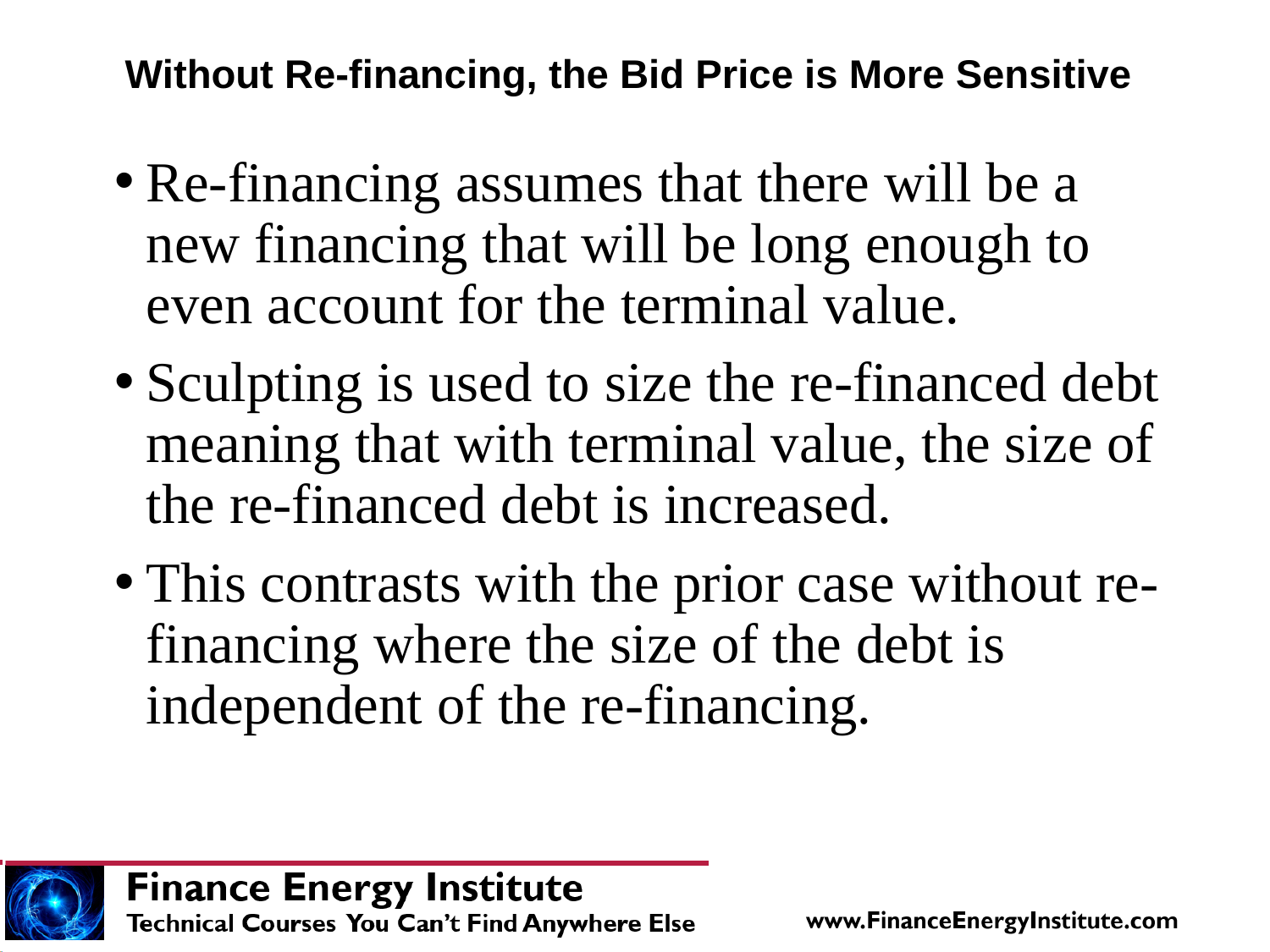

# Without Re-financing, the Bid Price is More Sensitive
Re-financing assumes that there will be a new financing that will be long enough to even account for the terminal value.
Sculpting is used to size the re-financed debt meaning that with terminal value, the size of the re-financed debt is increased.
This contrasts with the prior case without re-financing where the size of the debt is independent of the re-financing.